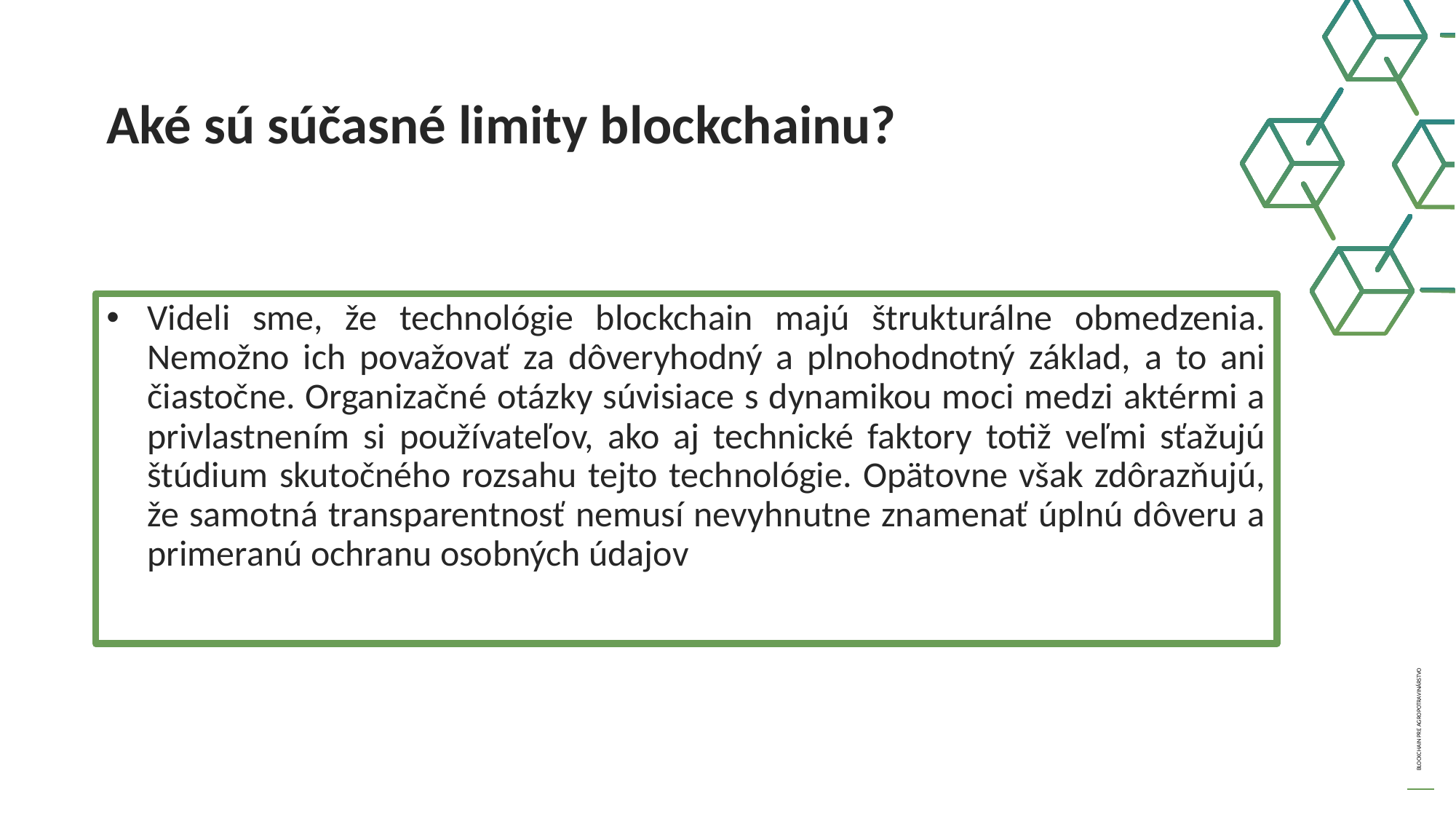

Aké sú súčasné limity blockchainu?
Videli sme, že technológie blockchain majú štrukturálne obmedzenia. Nemožno ich považovať za dôveryhodný a plnohodnotný základ, a to ani čiastočne. Organizačné otázky súvisiace s dynamikou moci medzi aktérmi a privlastnením si používateľov, ako aj technické faktory totiž veľmi sťažujú štúdium skutočného rozsahu tejto technológie. Opätovne však zdôrazňujú, že samotná transparentnosť nemusí nevyhnutne znamenať úplnú dôveru a primeranú ochranu osobných údajov